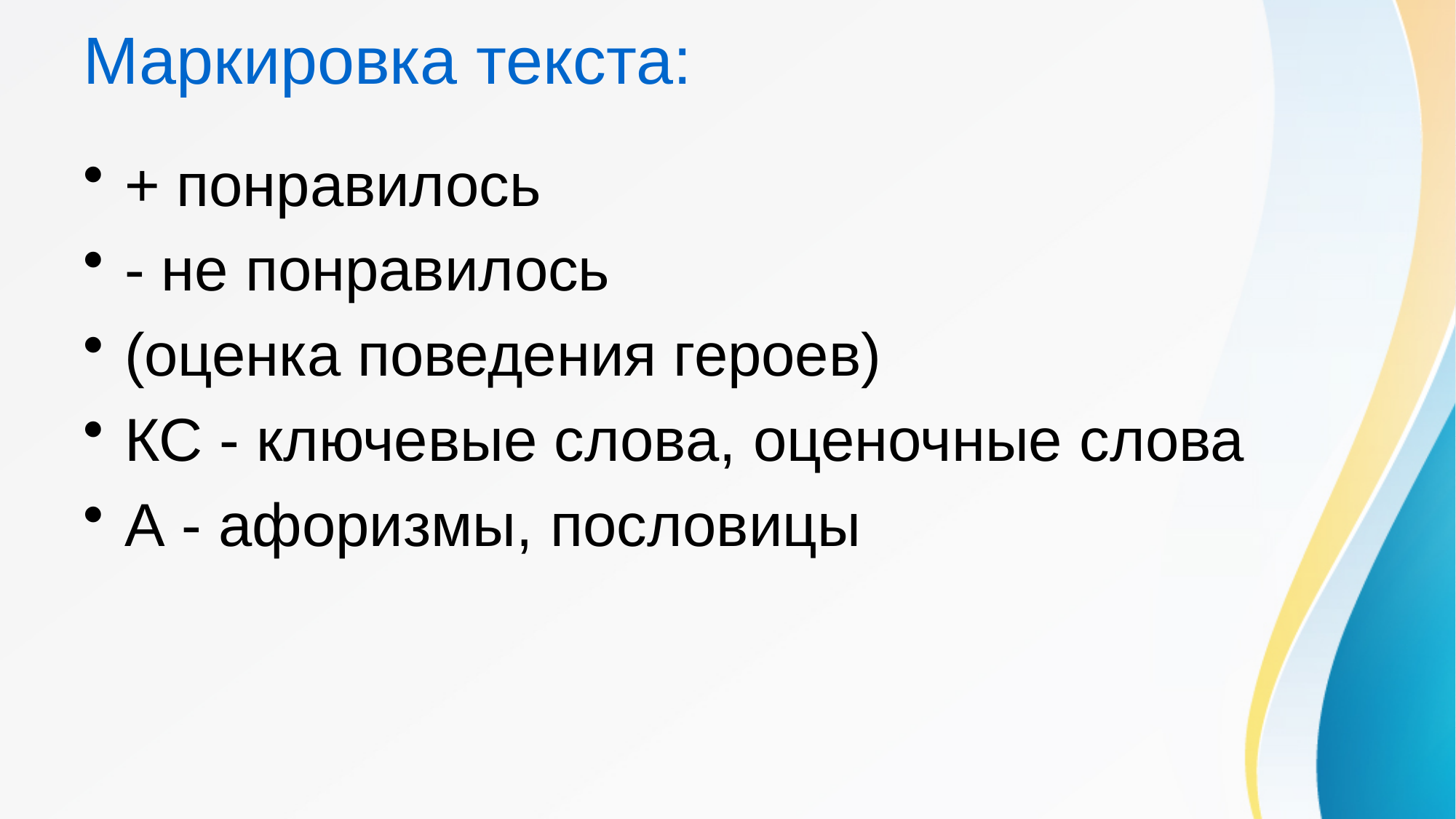

# Маркировка текста:
+ понравилось
- не понравилось
(оценка поведения героев)
КС - ключевые слова, оценочные слова
А - афоризмы, пословицы